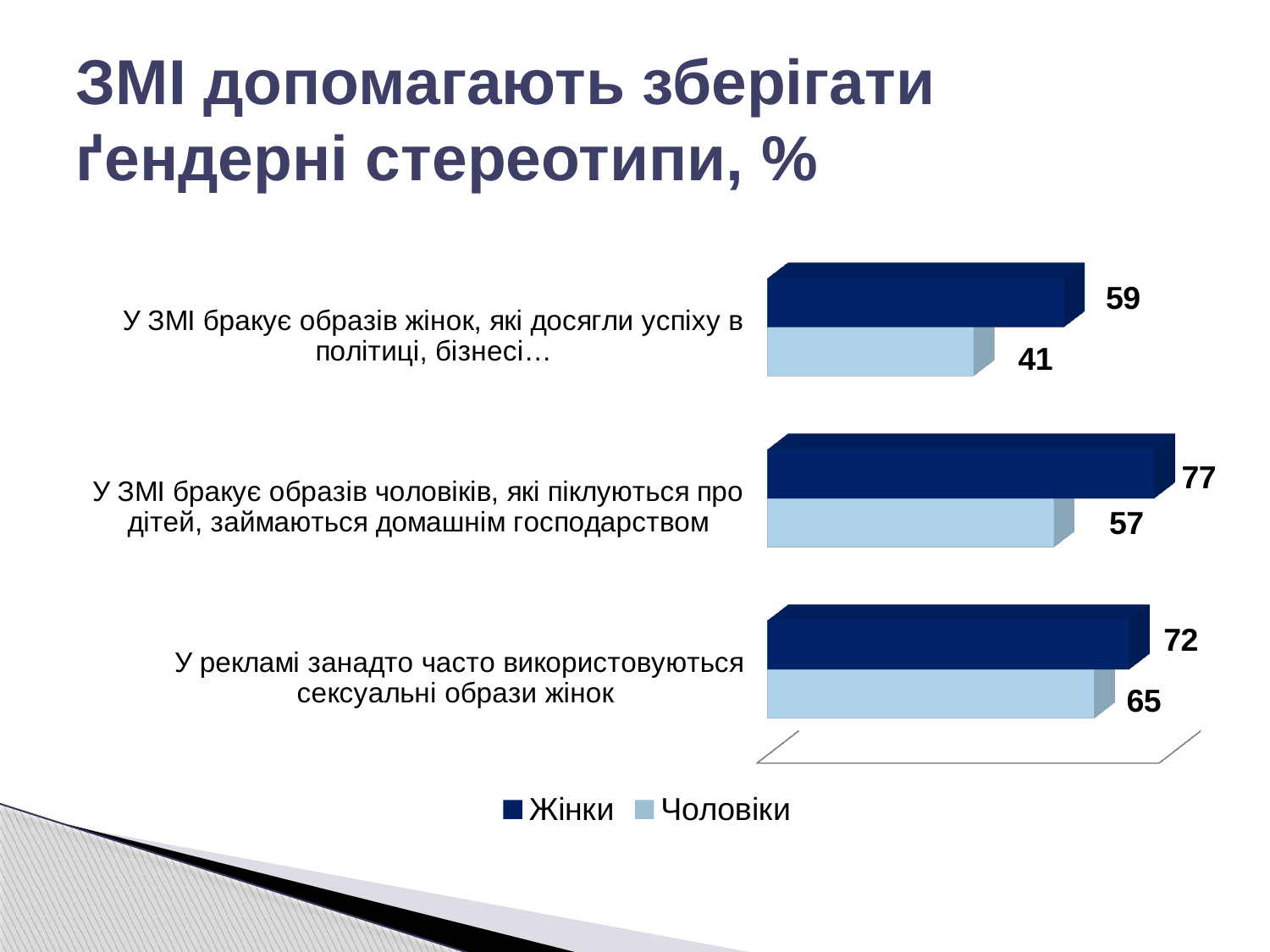

# ЗМІ допомагають зберігати ґендерні стереотипи, %

[unsupported chart]